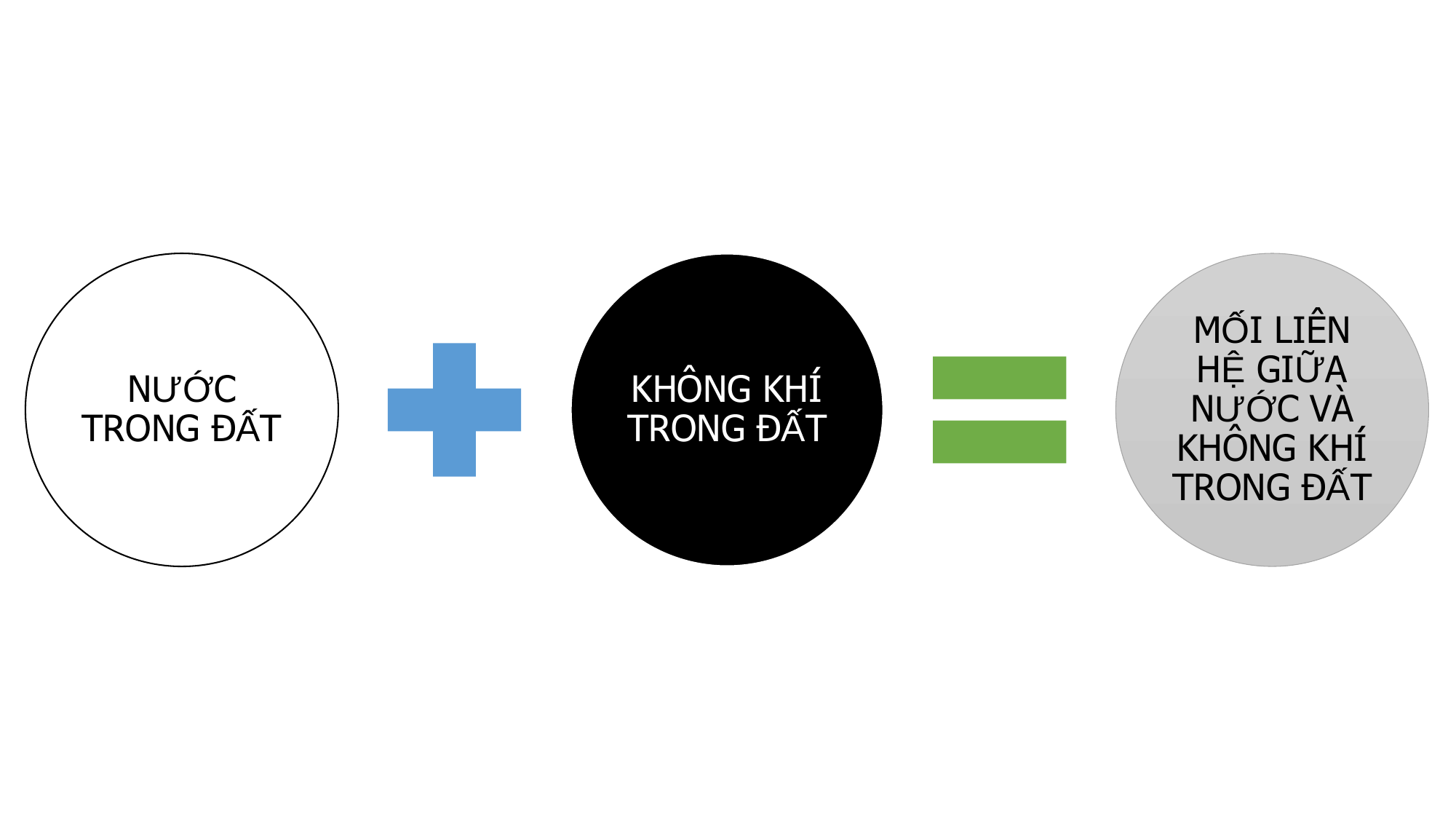

NƯỚC TRONG ĐẤT

KHÔNG KHÍ TRONG ĐẤT

MỐI LIÊN HỆ GIỮA NƯỚC VÀ KHÔNG KHÍ TRONG ĐẤT